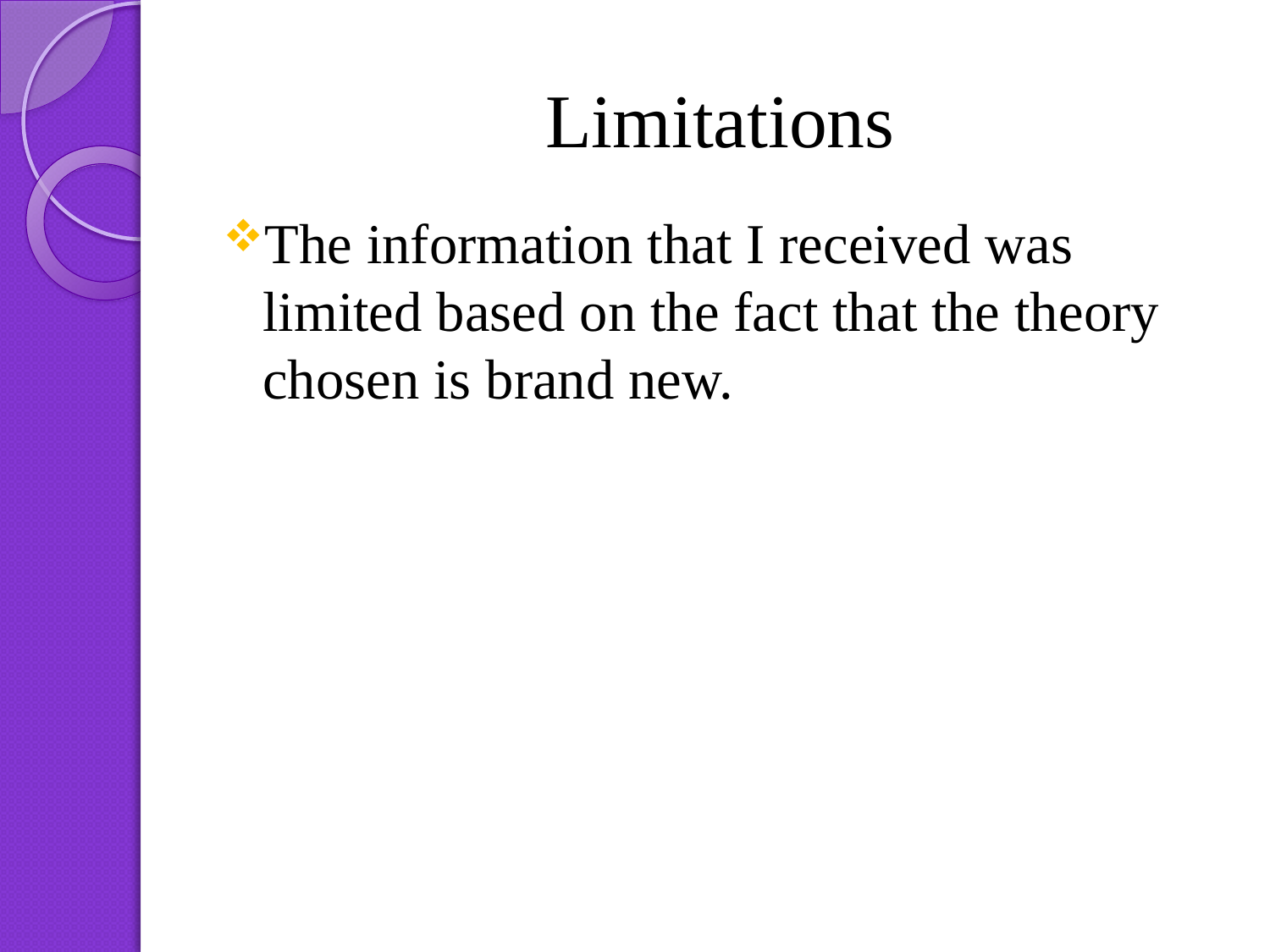

# Limitations
The information that I received was limited based on the fact that the theory chosen is brand new.